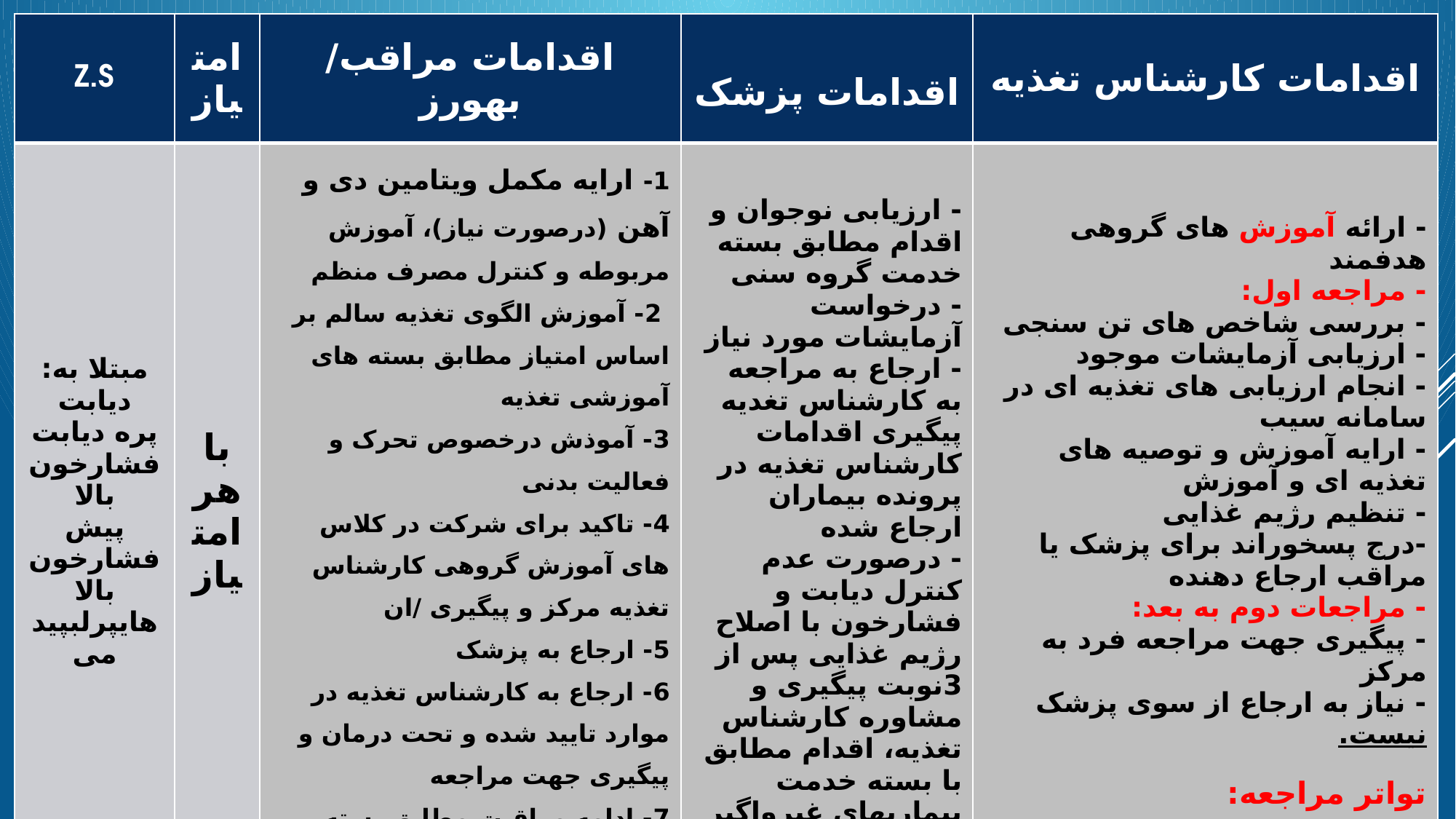

| Z.S | امتیاز | اقدامات مراقب/ بهورز | اقدامات پزشک | اقدامات کارشناس تغذیه |
| --- | --- | --- | --- | --- |
| مبتلا به: دیابت پره دیابت فشارخون بالا پیش فشارخون بالا هایپرلبپیدمی | با هر امتیاز | 1- ارایه مکمل ویتامین دی و آهن (درصورت نیاز)، آموزش مربوطه و کنترل مصرف منظم 2- آموزش الگوی تغذیه سالم بر اساس امتیاز مطابق بسته های آموزشی تغذیه 3- آموذش درخصوص تحرک و فعالیت بدنی 4- تاکید برای شرکت در کلاس های آموزش گروهی کارشناس تغذیه مرکز و پیگیری /ان 5- ارجاع به پزشک 6- ارجاع به کارشناس تغذیه در موارد تایید شده و تحت درمان و پیگیری جهت مراجعه 7- ادامه مراقبت مطابق بسته خدمت | - ارزیابی نوجوان و اقدام مطابق بسته خدمت گروه سنی - درخواست آزمایشات مورد نیاز - ارجاع به مراجعه به کارشناس تغدیه پیگیری اقدامات کارشناس تغذیه در پرونده بیماران ارجاع شده - درصورت عدم کنترل دیابت و فشارخون با اصلاح رژیم غذایی پس از 3نوبت پیگیری و مشاوره کارشناس تغذیه، اقدام مطابق با بسته خدمت بیماریهای غیرواگیر | - ارائه آموزش های گروهی هدفمند - مراجعه اول: - بررسی شاخص های تن سنجی - ارزیابی آزمایشات موجود - انجام ارزیابی های تغذیه ای در سامانه سیب - ارایه آموزش و توصیه های تغذیه ای و آموزش - تنظیم رژیم غذایی -درج پسخوراند برای پزشک یا مراقب ارجاع دهنده - مراجعات دوم به بعد: - پیگیری جهت مراجعه فرد به مرکز - نیاز به ارجاع از سوی پزشک نیست. تواتر مراجعه: |